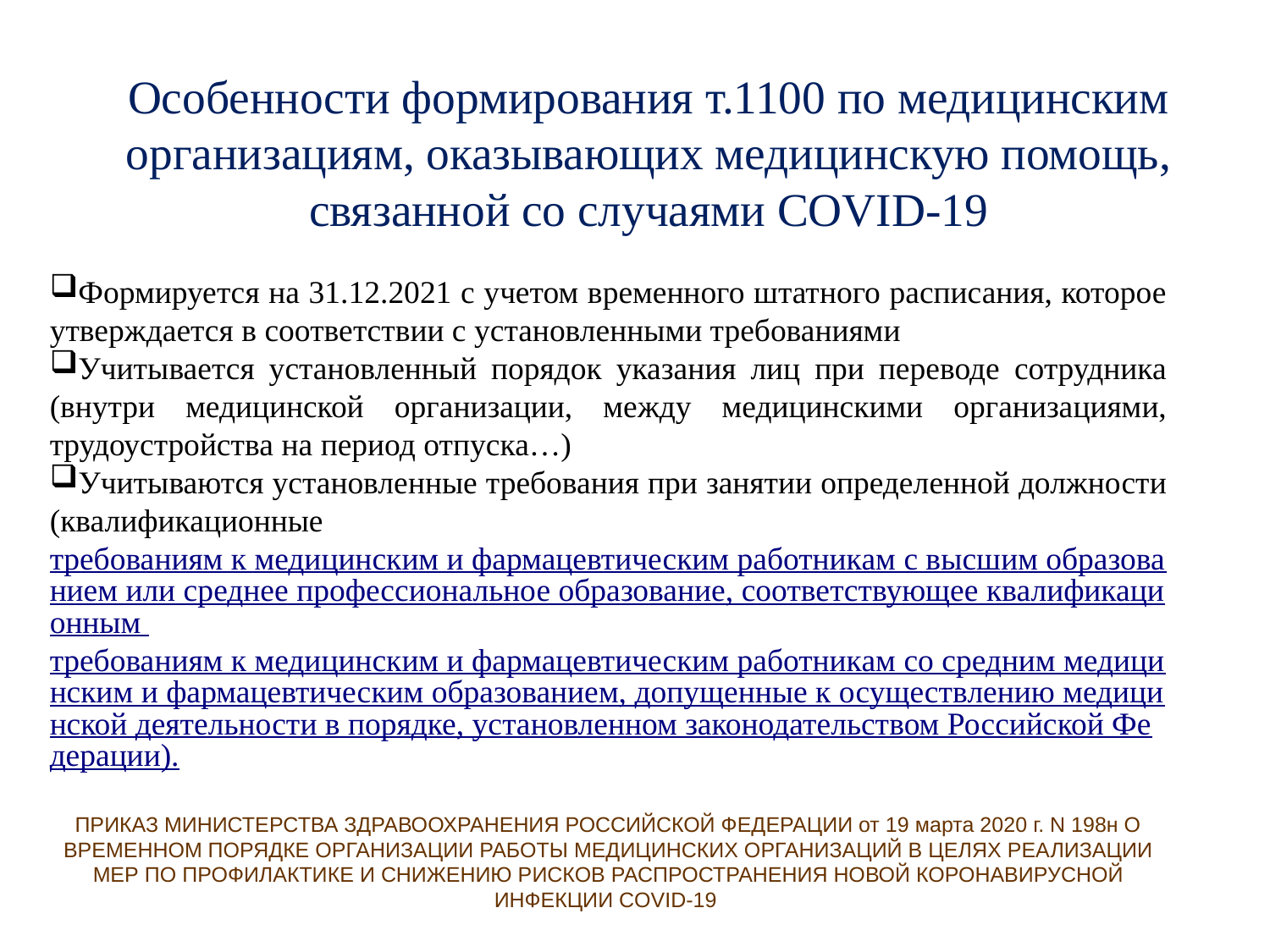

# Особенности формирования т.1100 по медицинским организациям, оказывающих медицинскую помощь, связанной со случаями COVID-19
Формируется на 31.12.2021 с учетом временного штатного расписания, которое утверждается в соответствии с установленными требованиями
Учитывается установленный порядок указания лиц при переводе сотрудника (внутри медицинской организации, между медицинскими организациями, трудоустройства на период отпуска…)
Учитываются установленные требования при занятии определенной должности (квалификационные требованиям к медицинским и фармацевтическим работникам с высшим образованием или среднее профессиональное образование, соответствующее квалификационным требованиям к медицинским и фармацевтическим работникам со средним медицинским и фармацевтическим образованием, допущенные к осуществлению медицинской деятельности в порядке, установленном законодательством Российской Федерации).

ПРИКАЗ МИНИСТЕРСТВА ЗДРАВООХРАНЕНИЯ РОССИЙСКОЙ ФЕДЕРАЦИИ от 19 марта 2020 г. N 198н О ВРЕМЕННОМ ПОРЯДКЕ ОРГАНИЗАЦИИ РАБОТЫ МЕДИЦИНСКИХ ОРГАНИЗАЦИЙ В ЦЕЛЯХ РЕАЛИЗАЦИИ МЕР ПО ПРОФИЛАКТИКЕ И СНИЖЕНИЮ РИСКОВ РАСПРОСТРАНЕНИЯ НОВОЙ КОРОНАВИРУСНОЙ ИНФЕКЦИИ COVID-19